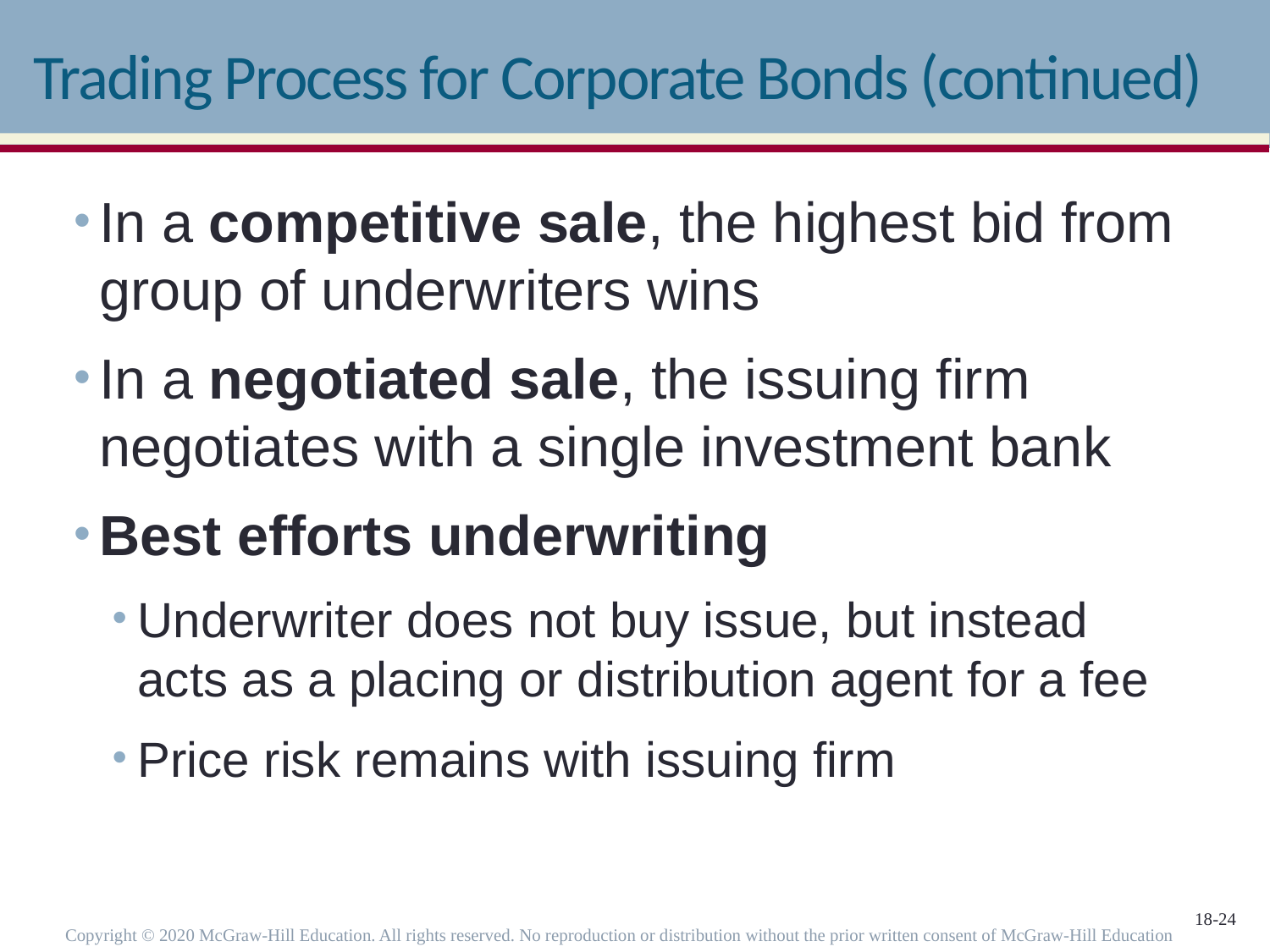

# Trading Process for Corporate Bonds (continued)
In a competitive sale, the highest bid from group of underwriters wins
In a negotiated sale, the issuing firm negotiates with a single investment bank
Best efforts underwriting
Underwriter does not buy issue, but instead acts as a placing or distribution agent for a fee
Price risk remains with issuing firm
Copyright © 2020 McGraw-Hill Education. All rights reserved. No reproduction or distribution without the prior written consent of McGraw-Hill Education